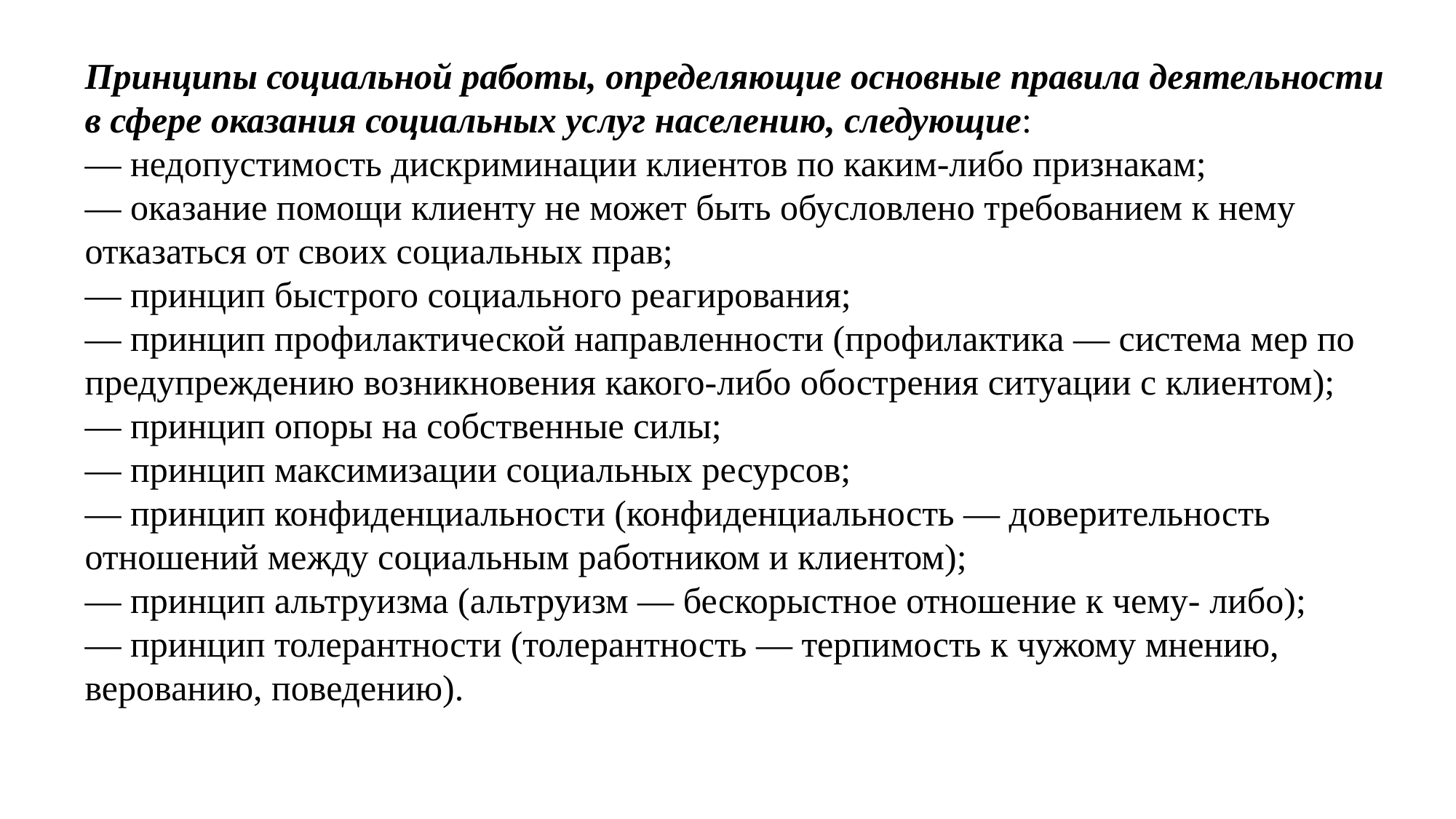

Принципы социальной работы, определяющие основные правила деятельности в сфере оказания социальных услуг населению, следующие:
— недопустимость дискриминации клиентов по каким-либо признакам;
— оказание помощи клиенту не может быть обусловлено требованием к нему отказаться от своих социальных прав;
— принцип быстрого социального реагирования;
— принцип профилактической направленности (профилактика — система мер по предупреждению возникновения какого-либо обострения ситуации с клиентом);
— принцип опоры на собственные силы;
— принцип максимизации социальных ресурсов;
— принцип конфиденциальности (конфиденциальность — доверительность отношений между социальным работником и клиентом);
— принцип альтруизма (альтруизм — бескорыстное отношение к чему- либо);
— принцип толерантности (толерантность — терпимость к чужому мнению, верованию, поведению).